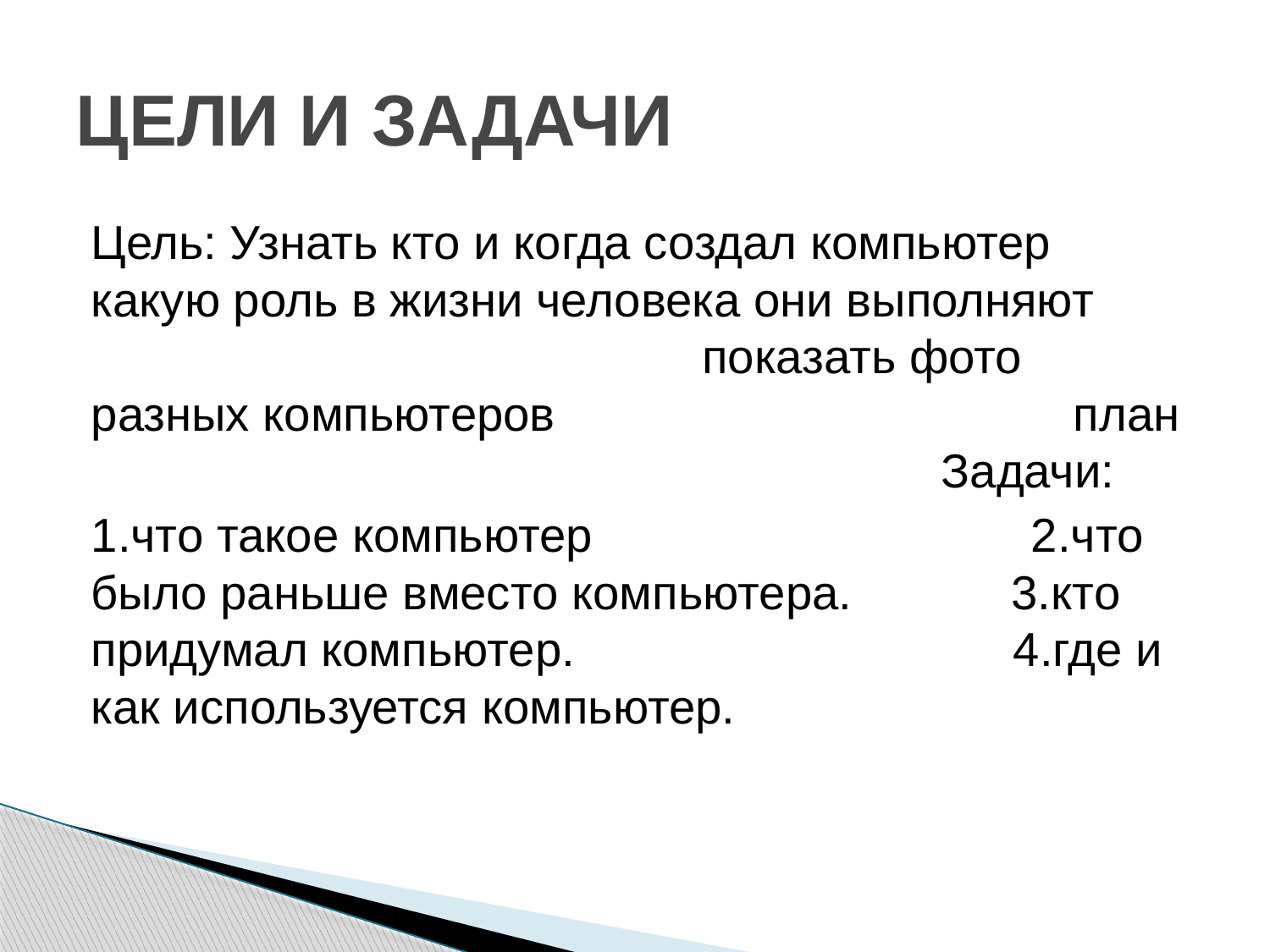

# ЦЕЛИ И ЗАДАЧИ
Цель: Узнать кто и когда создал компьютер           какую роль в жизни человека они выполняют                                                      показать фото разных компьютеров                                       план                                                                 Задачи:
1.что такое компьютер                                 2.что было раньше вместо компьютера.            3.кто придумал компьютер.                                 4.где и как используется компьютер.